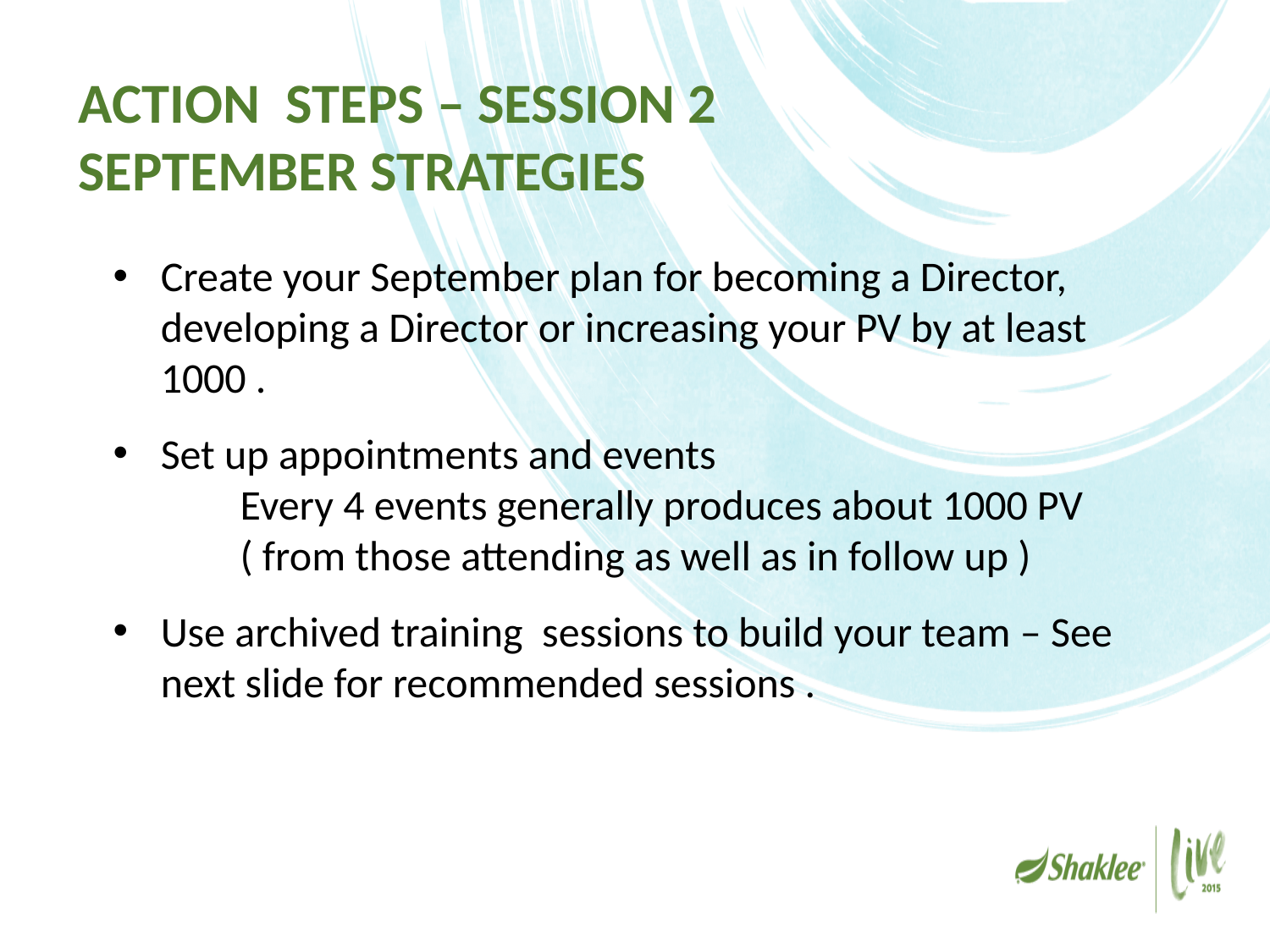

# Action  Steps – Session 2 September Strategies
Create your September plan for becoming a Director, developing a Director or increasing your PV by at least 1000 .

Set up appointments and events
	Every 4 events generally produces about 1000 PV
	( from those attending as well as in follow up )

Use archived training  sessions to build your team – See next slide for recommended sessions .